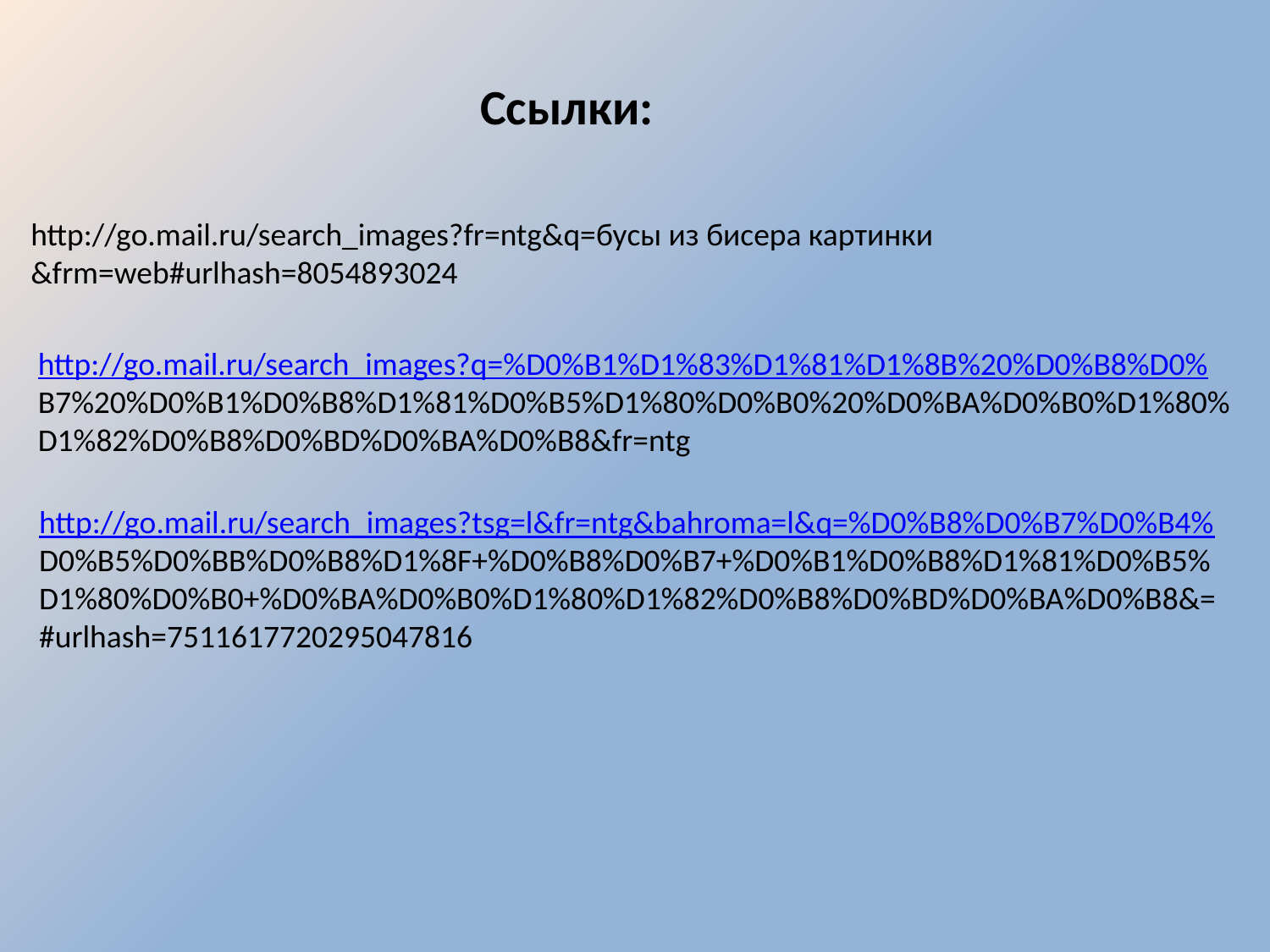

Ссылки:
http://go.mail.ru/search_images?fr=ntg&q=бусы из бисера картинки
&frm=web#urlhash=8054893024
http://go.mail.ru/search_images?q=%D0%B1%D1%83%D1%81%D1%8B%20%D0%B8%D0%
B7%20%D0%B1%D0%B8%D1%81%D0%B5%D1%80%D0%B0%20%D0%BA%D0%B0%D1%80%
D1%82%D0%B8%D0%BD%D0%BA%D0%B8&fr=ntg
http://go.mail.ru/search_images?tsg=l&fr=ntg&bahroma=l&q=%D0%B8%D0%B7%D0%B4%
D0%B5%D0%BB%D0%B8%D1%8F+%D0%B8%D0%B7+%D0%B1%D0%B8%D1%81%D0%B5%
D1%80%D0%B0+%D0%BA%D0%B0%D1%80%D1%82%D0%B8%D0%BD%D0%BA%D0%B8&=
#urlhash=7511617720295047816